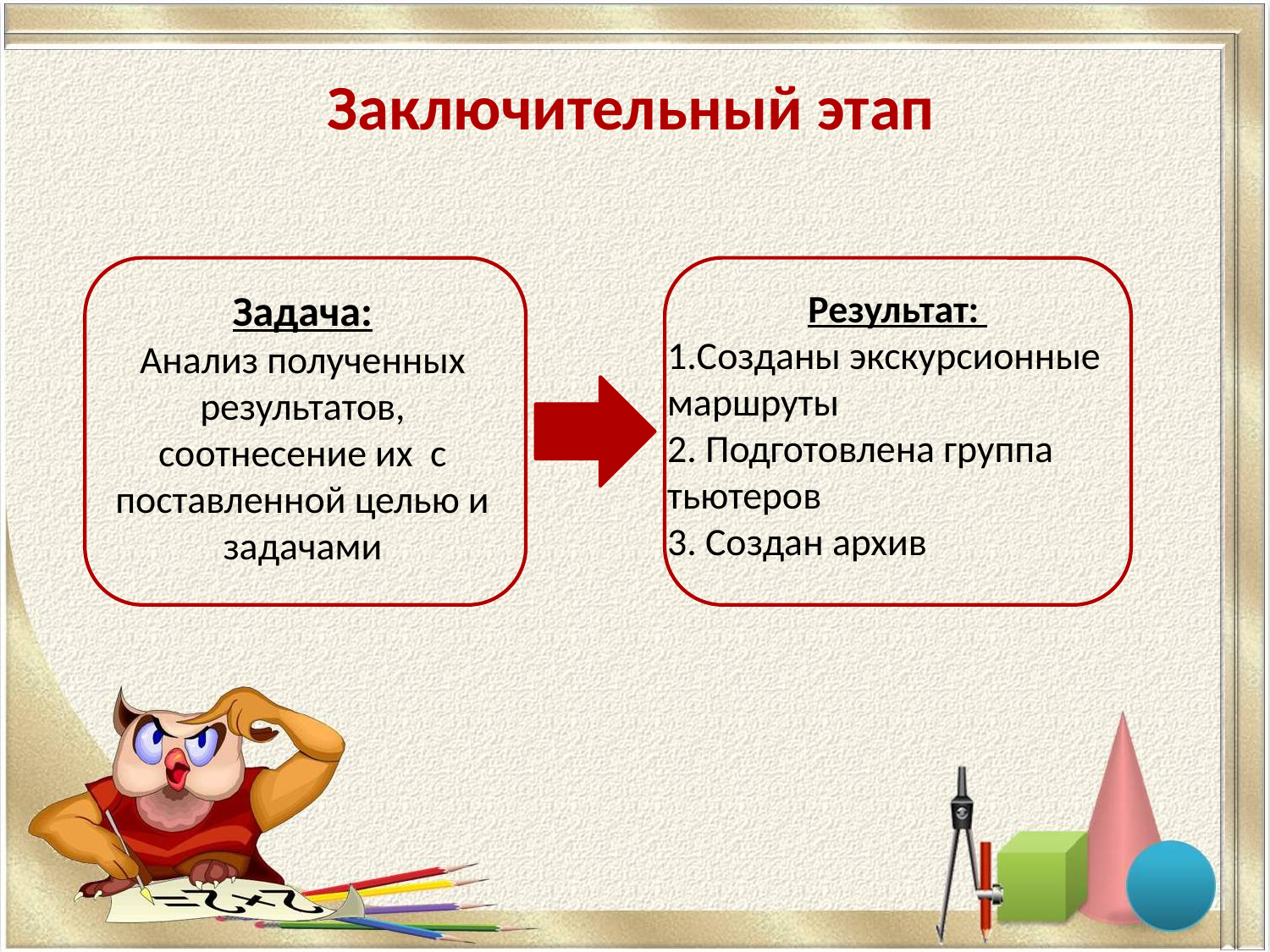

# Заключительный этап

Задача:
Анализ полученных результатов, соотнесение их  с поставленной целью и задачами
 Результат:
1.Созданы экскурсионные маршруты
2. Подготовлена группа тьютеров
3. Создан архив